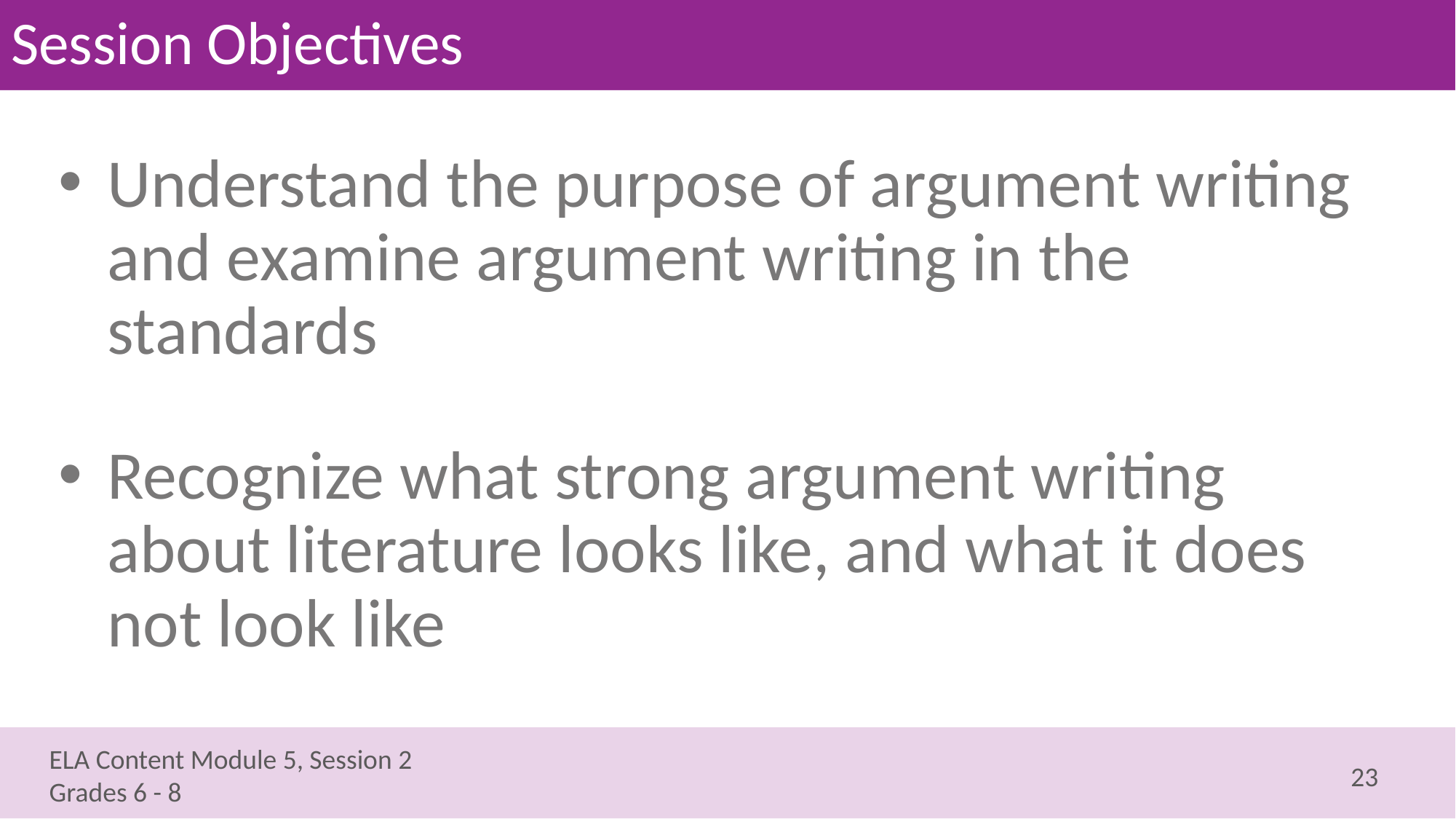

# Session Objectives
Understand the purpose of argument writing and examine argument writing in the standards

Recognize what strong argument writing about literature looks like, and what it does not look like

23